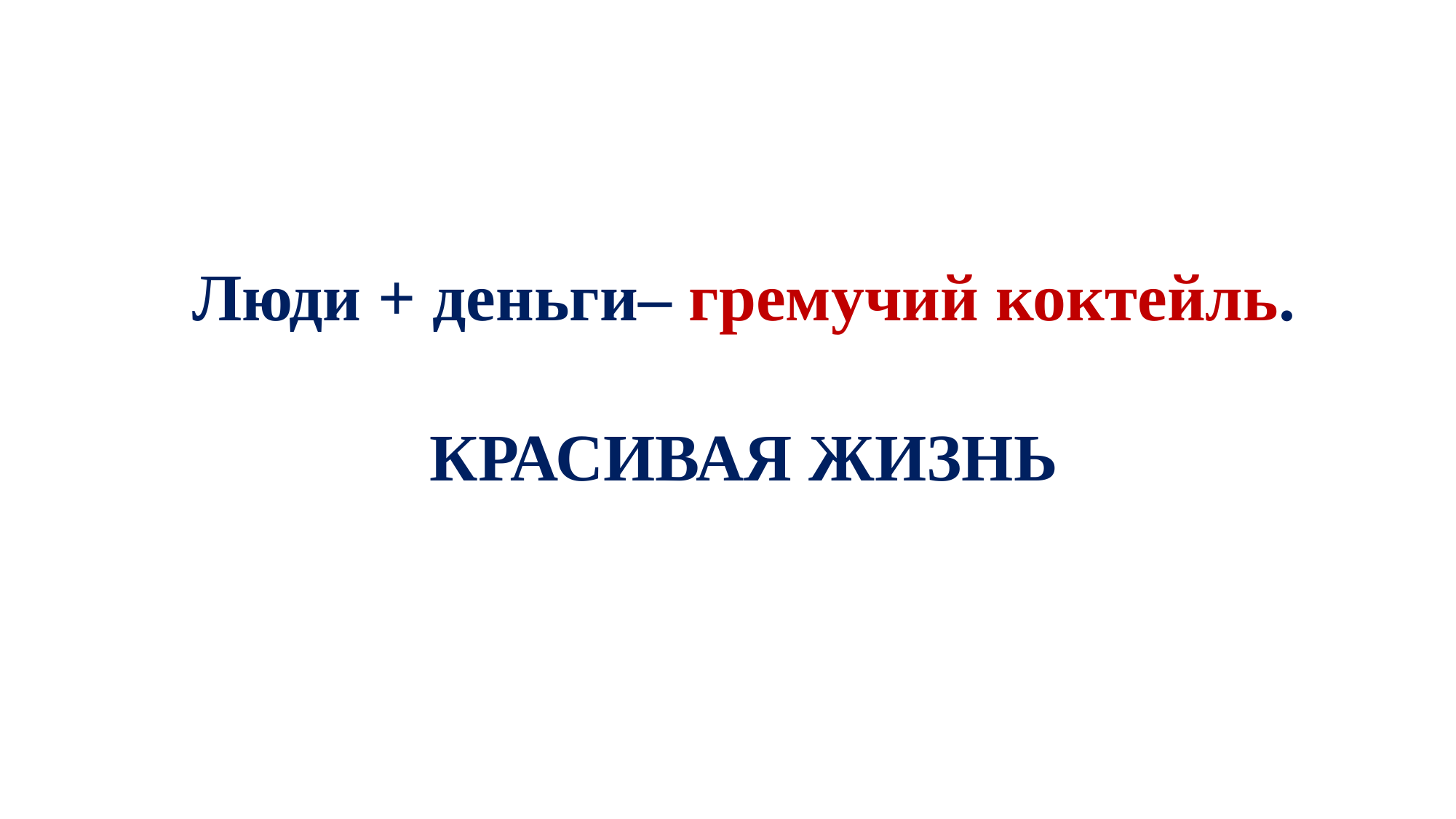

#

Люди + деньги– гремучий коктейль.

КРАСИВАЯ ЖИЗНЬ